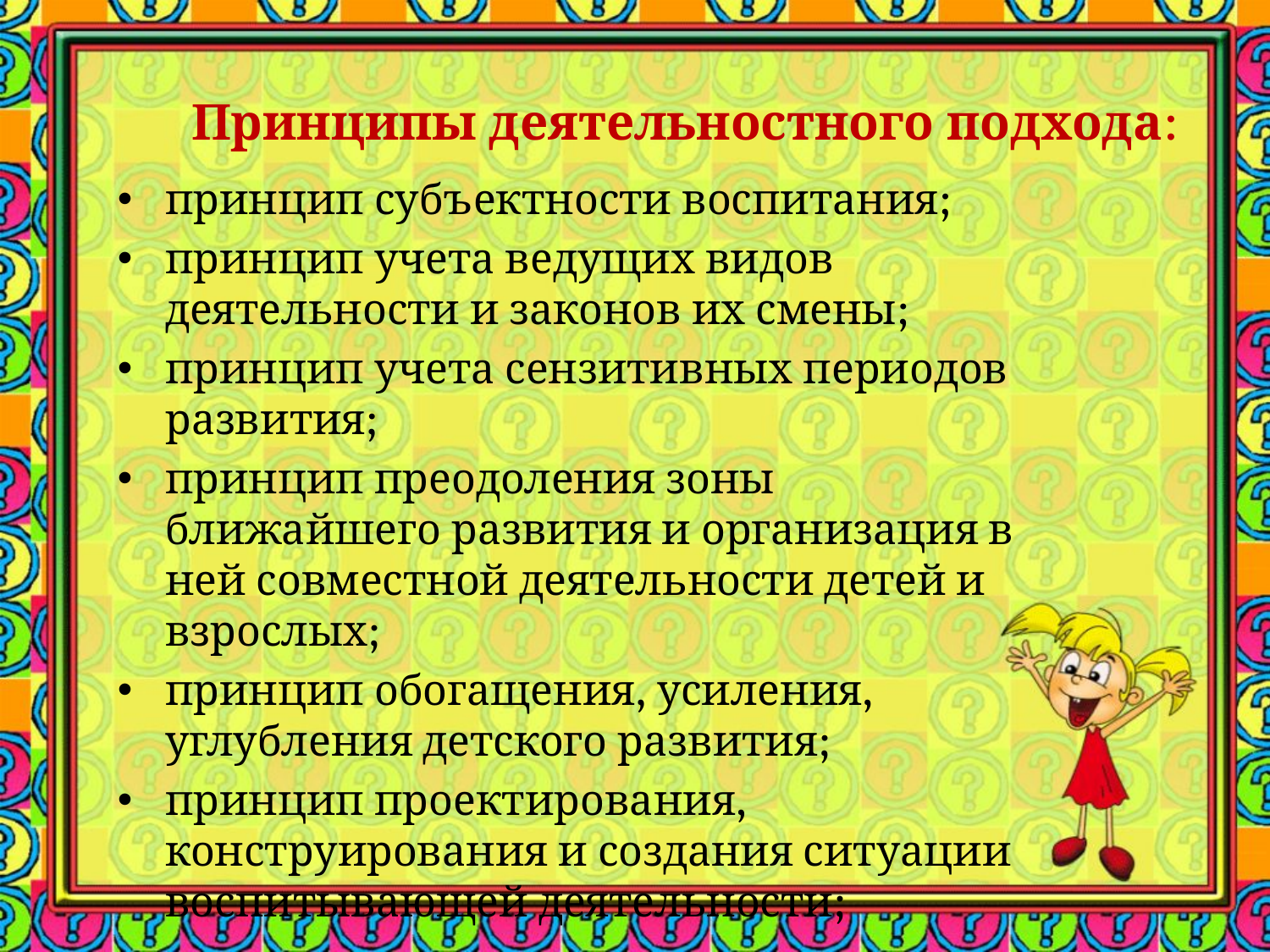

Принципы деятельностного подхода:
принцип субъектности воспитания;
принцип учета ведущих видов деятельности и законов их смены;
принцип учета сензитивных периодов развития;
принцип преодоления зоны ближайшего развития и организация в ней совместной деятельности детей и взрослых;
принцип обогащения, усиления, углубления детского развития;
принцип проектирования, конструирования и создания ситуации воспитывающей деятельности;